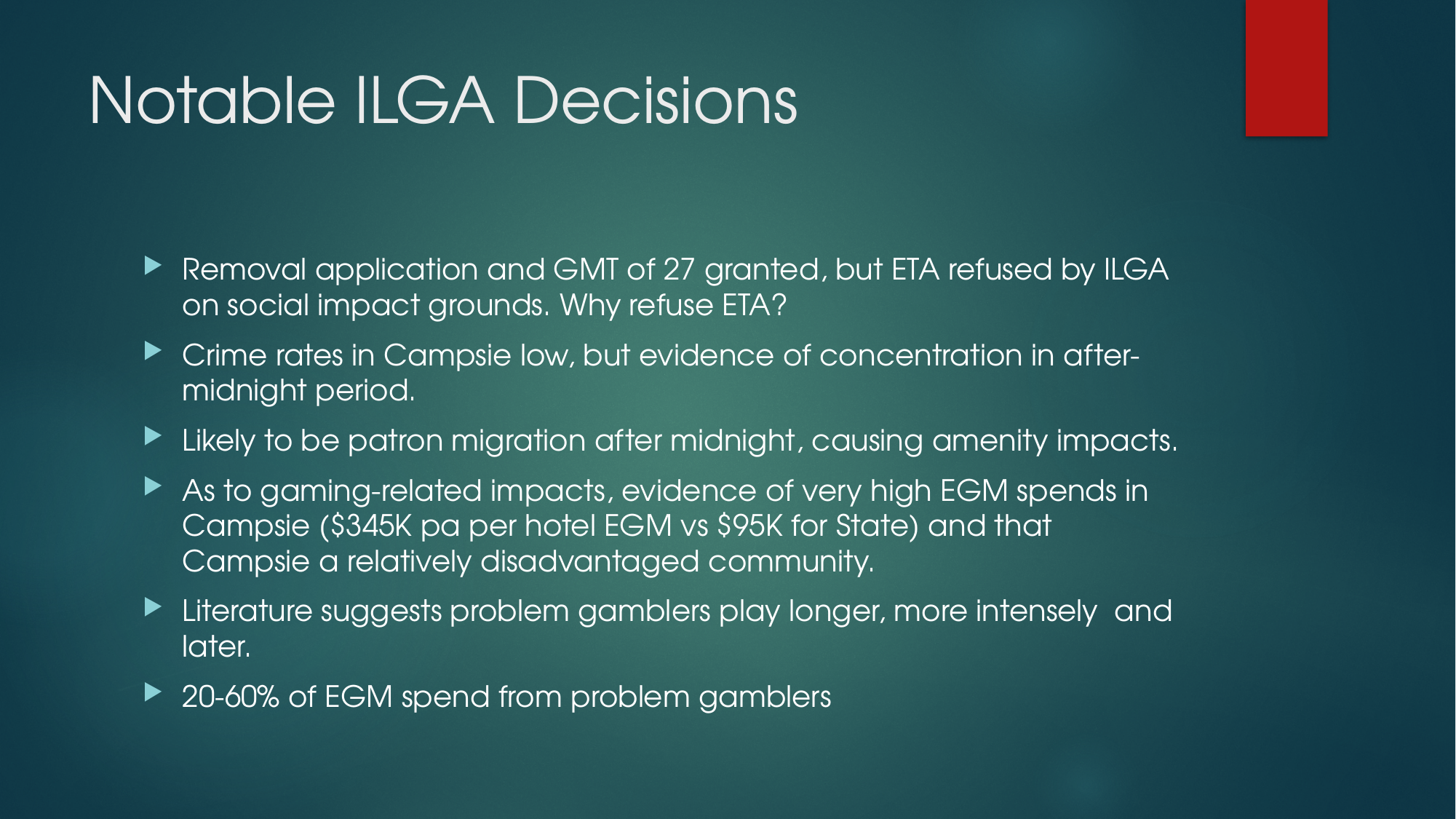

# Notable ILGA Decisions
Removal application and GMT of 27 granted, but ETA refused by ILGA on social impact grounds. Why refuse ETA?
Crime rates in Campsie low, but evidence of concentration in after-midnight period.
Likely to be patron migration after midnight, causing amenity impacts.
As to gaming-related impacts, evidence of very high EGM spends in Campsie ($345K pa per hotel EGM vs $95K for State) and that Campsie a relatively disadvantaged community.
Literature suggests problem gamblers play longer, more intensely  and later.
20-60% of EGM spend from problem gamblers